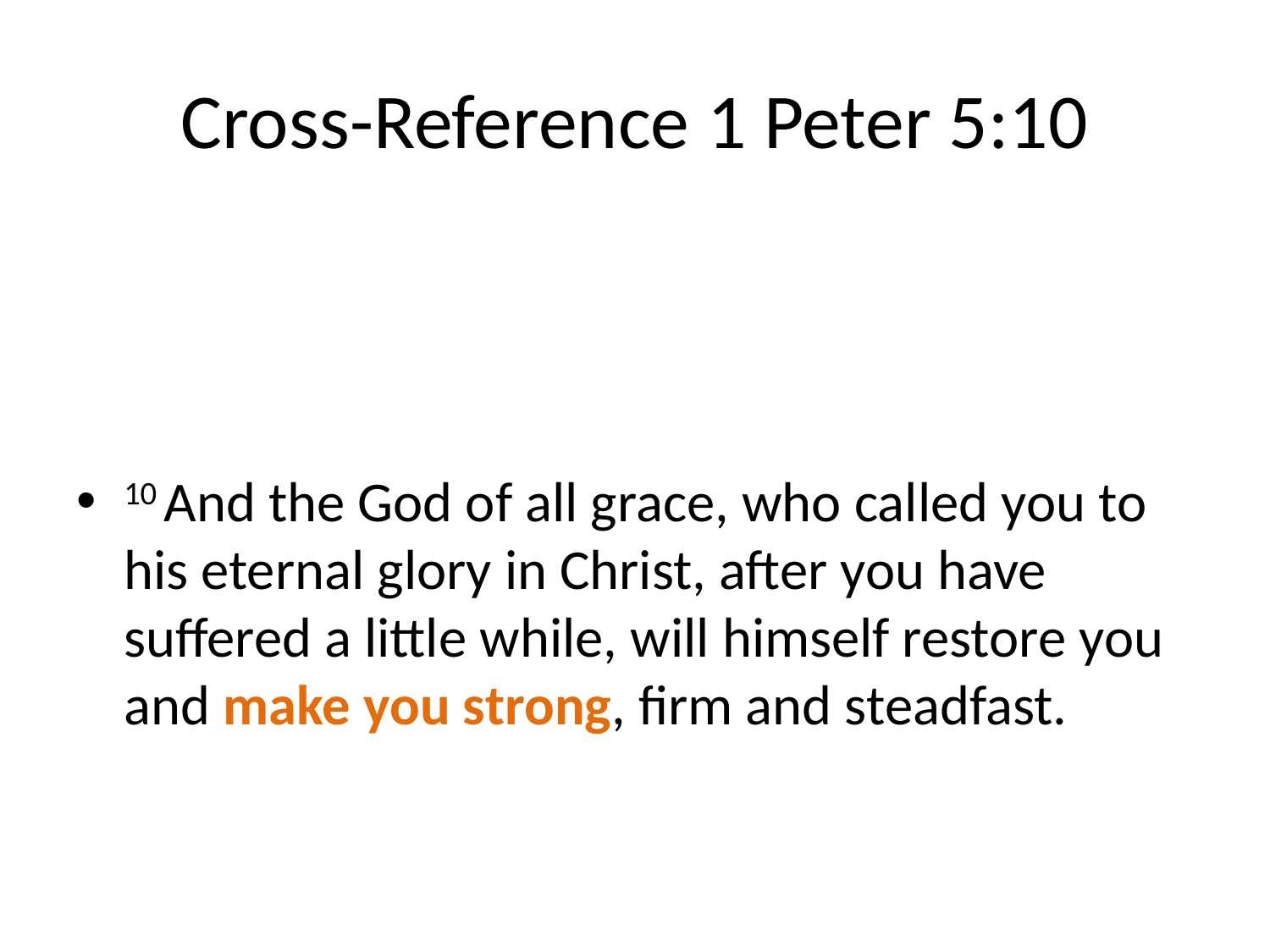

# Cross-Reference 1 Peter 5:10

10 And the God of all grace, who called you to his eternal glory in Christ, after you have suffered a little while, will himself restore you and make you strong, firm and steadfast.